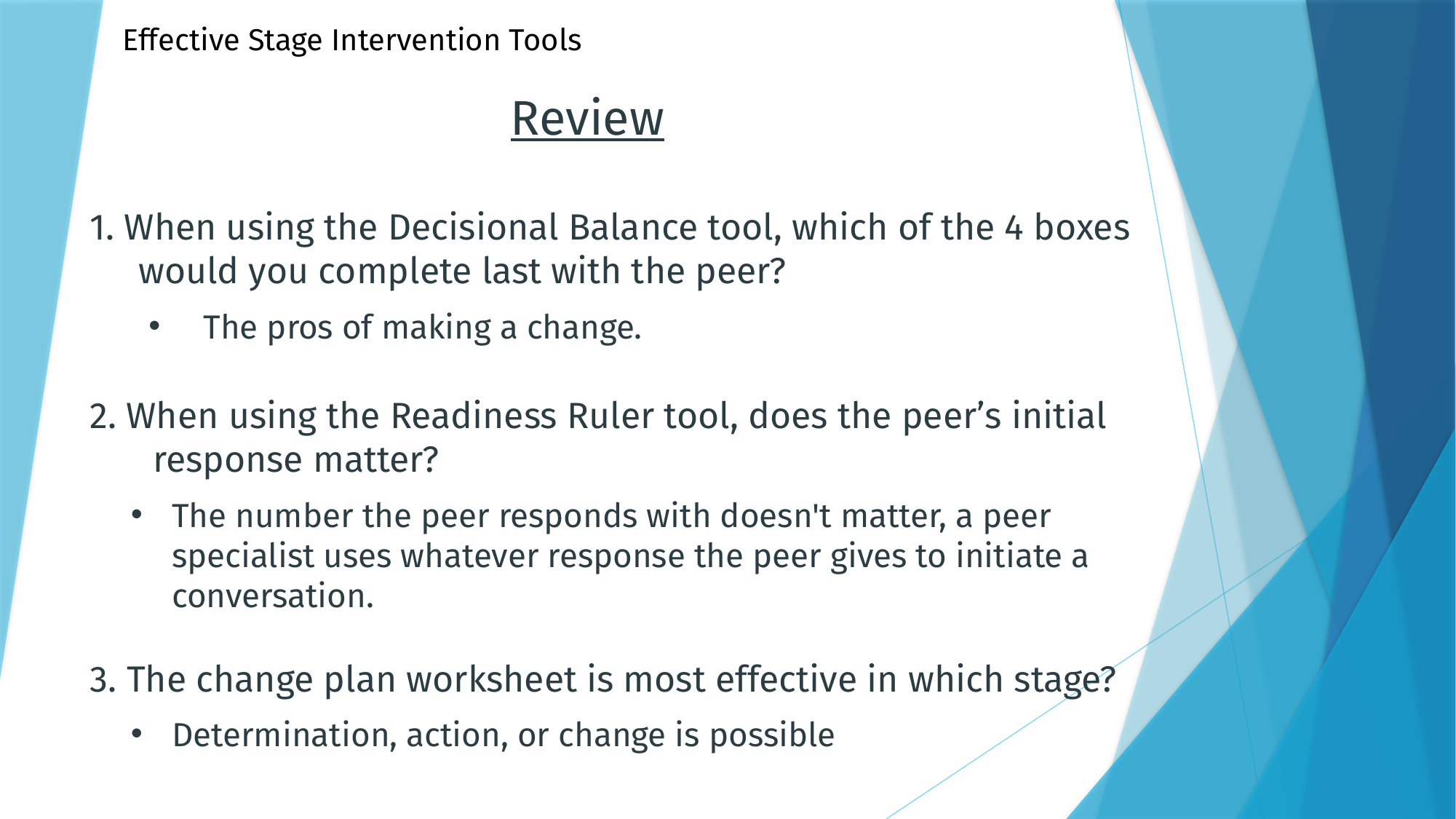

Effective Stage Intervention Tools
# Review
1. When using the Decisional Balance tool, which of the 4 boxes would you complete last with the peer?
The pros of making a change.
2. When using the Readiness Ruler tool, does the peer’s initial response matter?
The number the peer responds with doesn't matter, a peer specialist uses whatever response the peer gives to initiate a conversation.
3. The change plan worksheet is most effective in which stage?
Determination, action, or change is possible